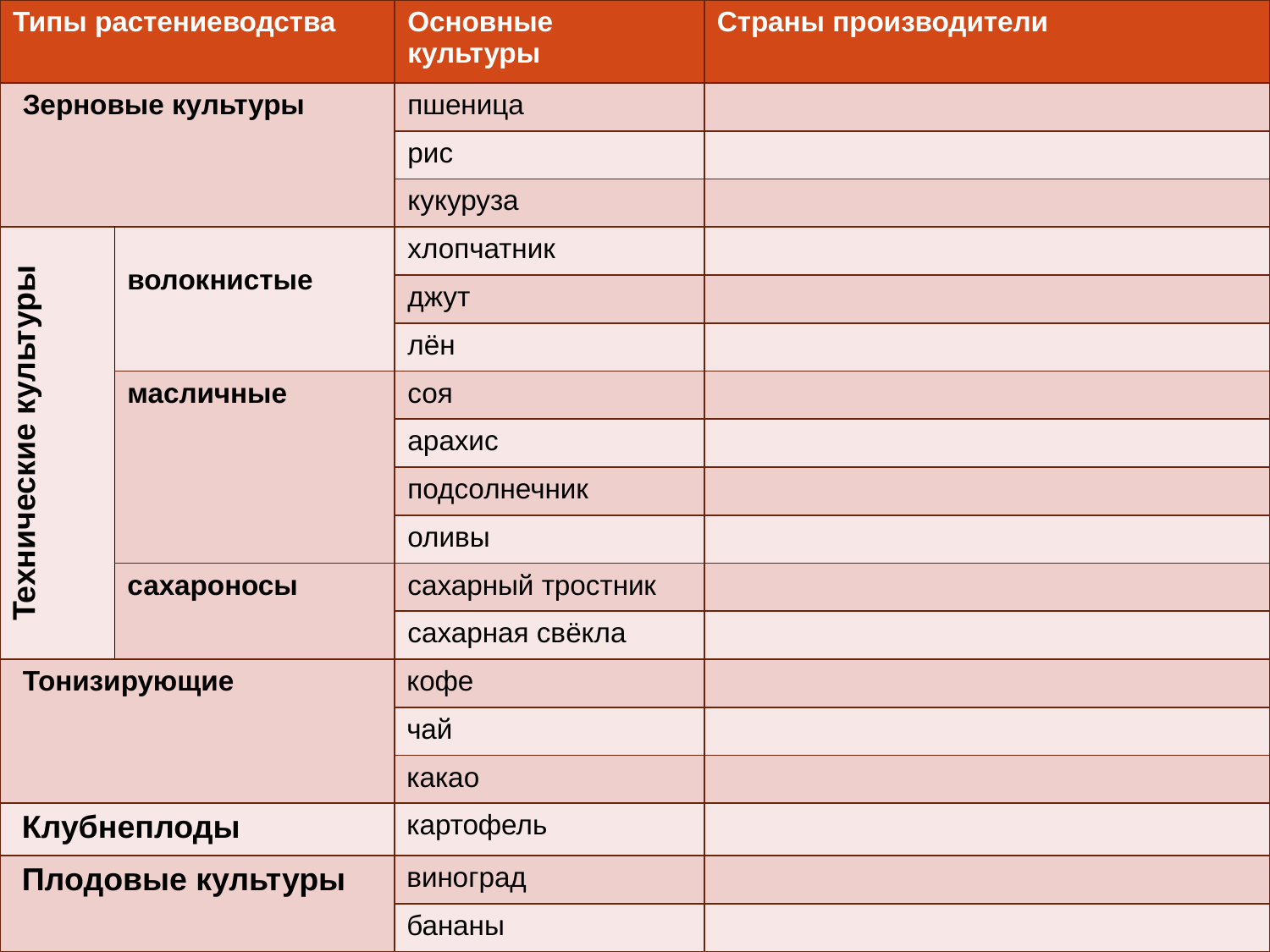

| Типы растениеводства |  | Основные культуры | Страны производители |
| --- | --- | --- | --- |
| Зерновые культуры |  | пшеница |  |
|  |  | рис |  |
|  |  | кукуруза |  |
| Технические культуры | волокнистые | хлопчатник |  |
|  |  | джут |  |
|  |  | лён |  |
|  | масличные | соя |  |
|  |  | арахис |  |
|  |  | подсолнечник |  |
|  |  | оливы |  |
|  | сахароносы | сахарный тростник |  |
|  |  | сахарная свёкла |  |
| Тонизирующие |  | кофе |  |
|  |  | чай |  |
|  |  | какао |  |
| Клубнеплоды |  | картофель |  |
| Плодовые культуры |  | виноград |  |
|  |  | бананы |  |